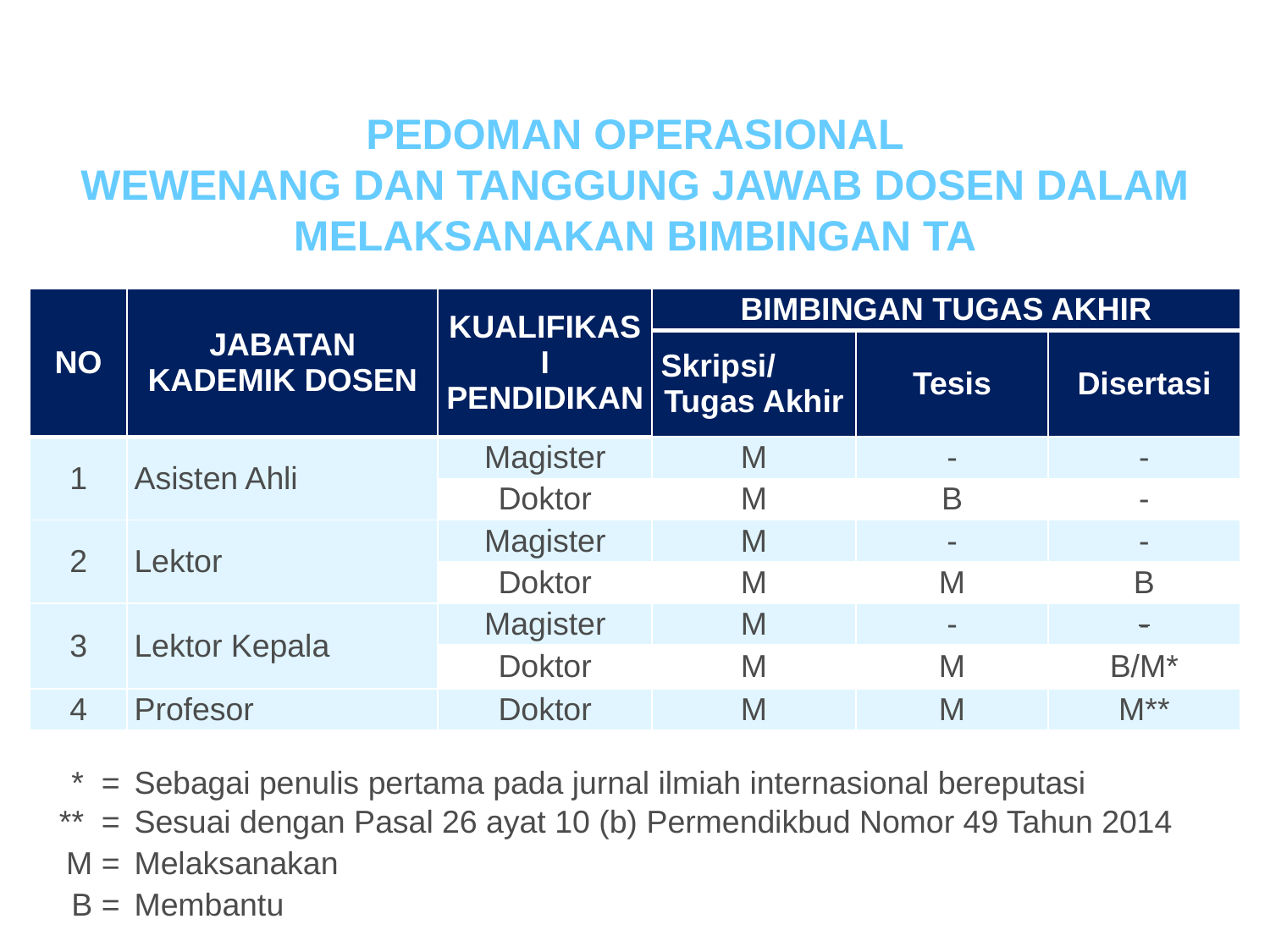

# PEDOMAN OPERASIONAL WEWENANG DAN TANGGUNG JAWAB DOSEN DALAM MELAKSANAKAN BIMBINGAN TA
| NO | JABATAN KADEMIK DOSEN | KUALIFIKASI PENDIDIKAN | BIMBINGAN TUGAS AKHIR |  |  |  |  |  |  |
| --- | --- | --- | --- | --- | --- | --- | --- | --- | --- |
|  |  |  | Skripsi/ Tugas Akhir | Tesis |  | Disertasi |  |  |  |
| 1 | Asisten Ahli | Magister | M | - |  | - |  |  |  |
|  |  | Doktor | M | B |  | - |  |  |  |
| 2 | Lektor | Magister | M | - |  | - |  |  |  |
|  |  | Doktor | M | M |  | B |  |  |  |
| 3 | Lektor Kepala | Magister | M | - |  | - |  |  |  |
|  |  | Doktor | M | M |  | B/M\* |  |  |  |
| 4 | Profesor | Doktor | M | M |  | M\*\* |  |  |  |
| \* = | Sebagai penulis pertama pada jurnal ilmiah internasional bereputasi |  |  |  |  |  |  |  |  |
| \*\* = | Sesuai dengan Pasal 26 ayat 10 (b) Permendikbud Nomor 49 Tahun 2014 |  |  |  |  |  |  |  |  |
| M = | Melaksanakan |  |  |  |  |  |  |  |  |
| B = | Membantu |  |  |  |  |  |  |  |  |